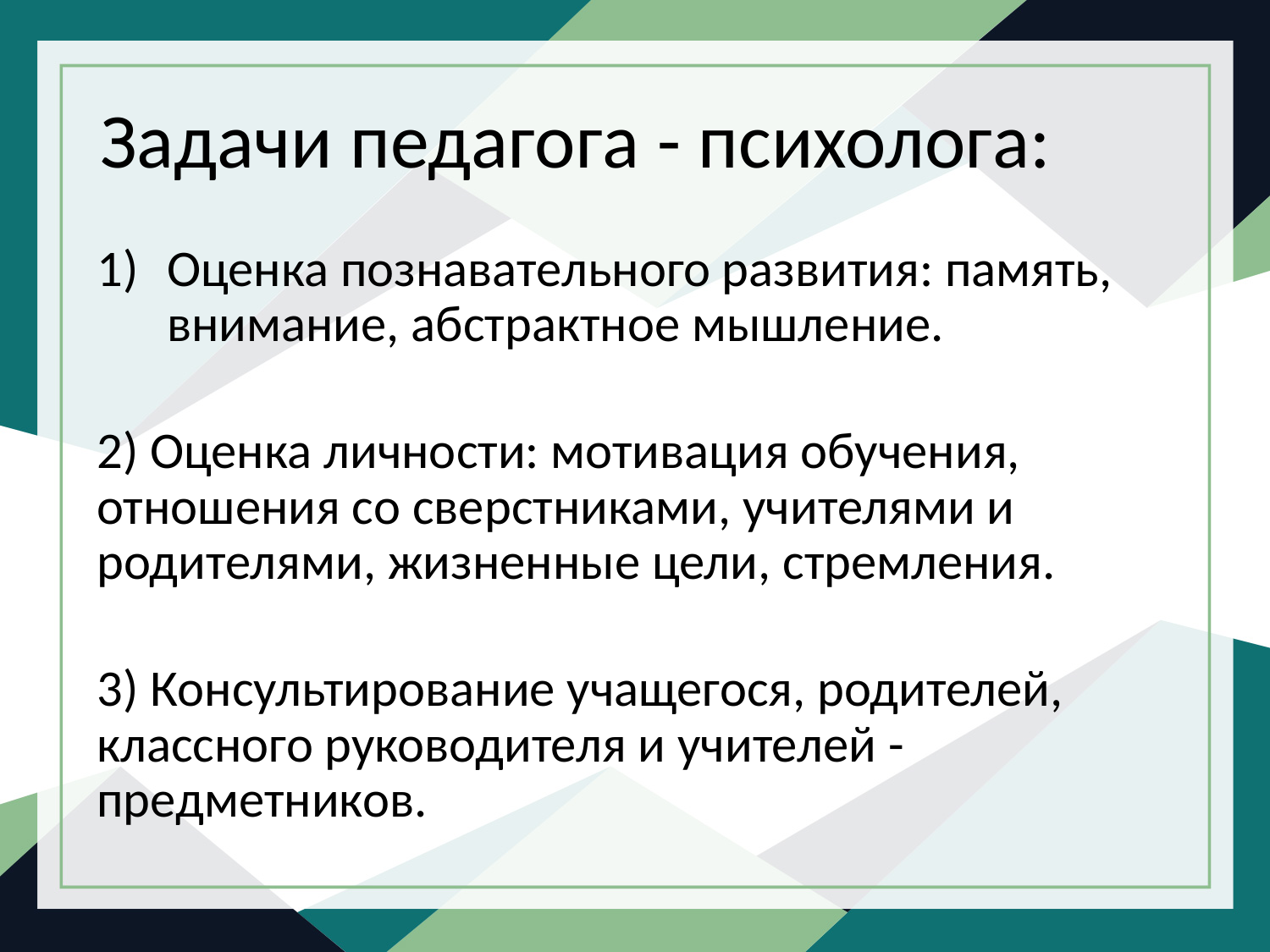

# Задачи педагога - психолога:
Оценка познавательного развития: память, внимание, абстрактное мышление.
2) Оценка личности: мотивация обучения, отношения со сверстниками, учителями и родителями, жизненные цели, стремления.
3) Консультирование учащегося, родителей, классного руководителя и учителей - предметников.